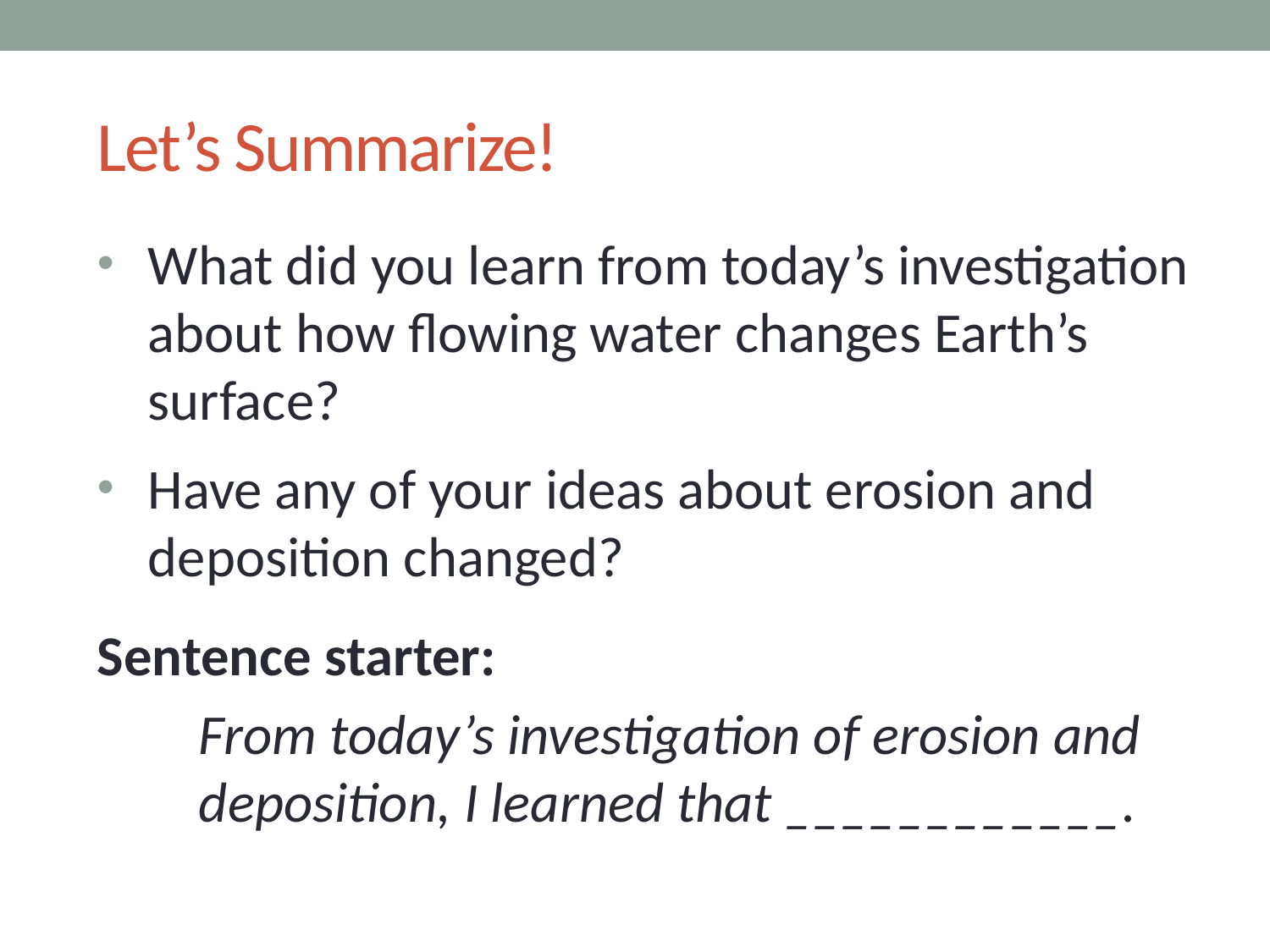

# Let’s Summarize!
What did you learn from today’s investigation about how flowing water changes Earth’s surface?
Have any of your ideas about erosion and deposition changed?
Sentence starter:
From today’s investigation of erosion and deposition, I learned that ____________.